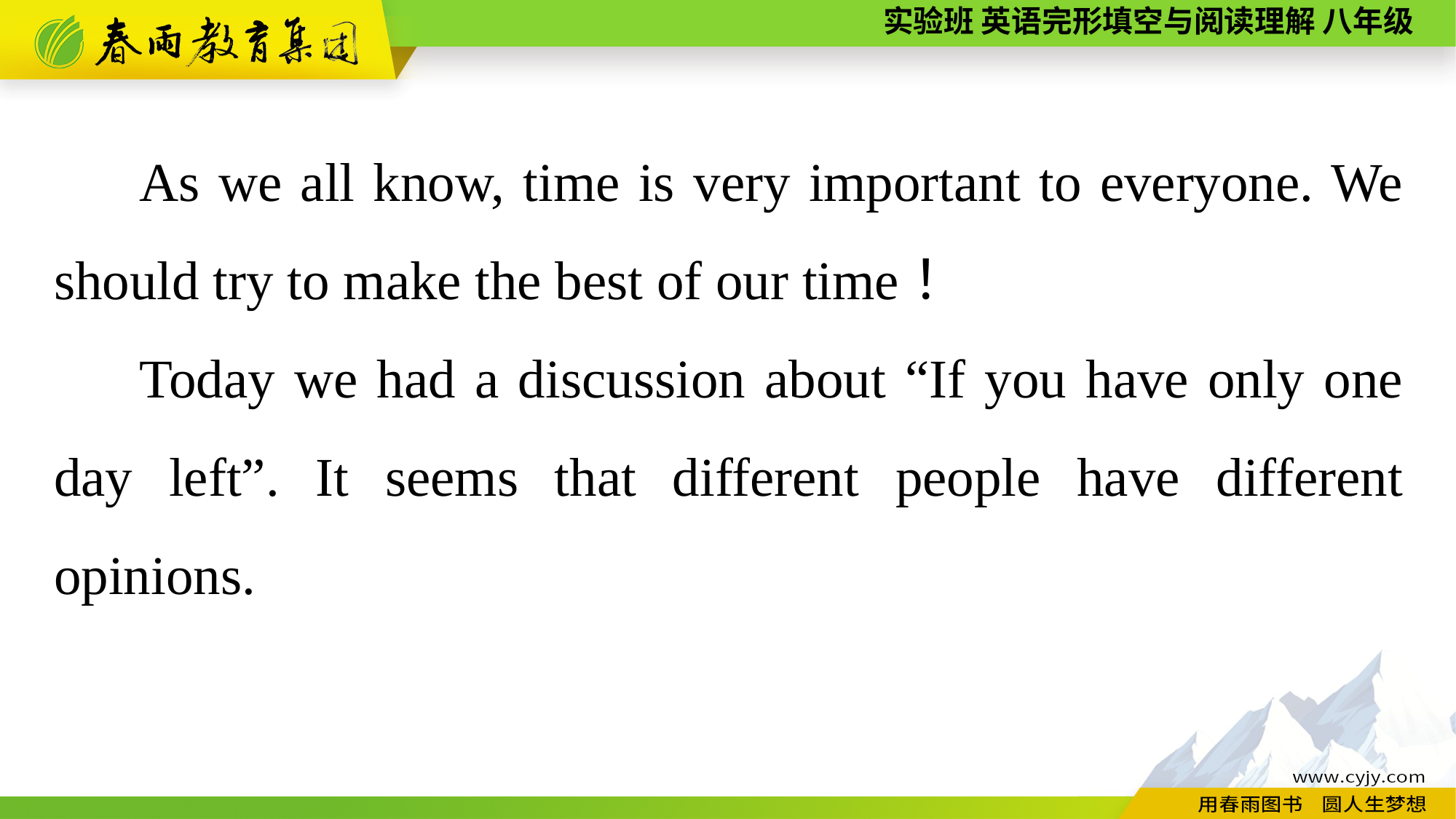

As we all know, time is very important to everyone. We should try to make the best of our time！
Today we had a discussion about “If you have only one day left”. It seems that different people have different opinions.